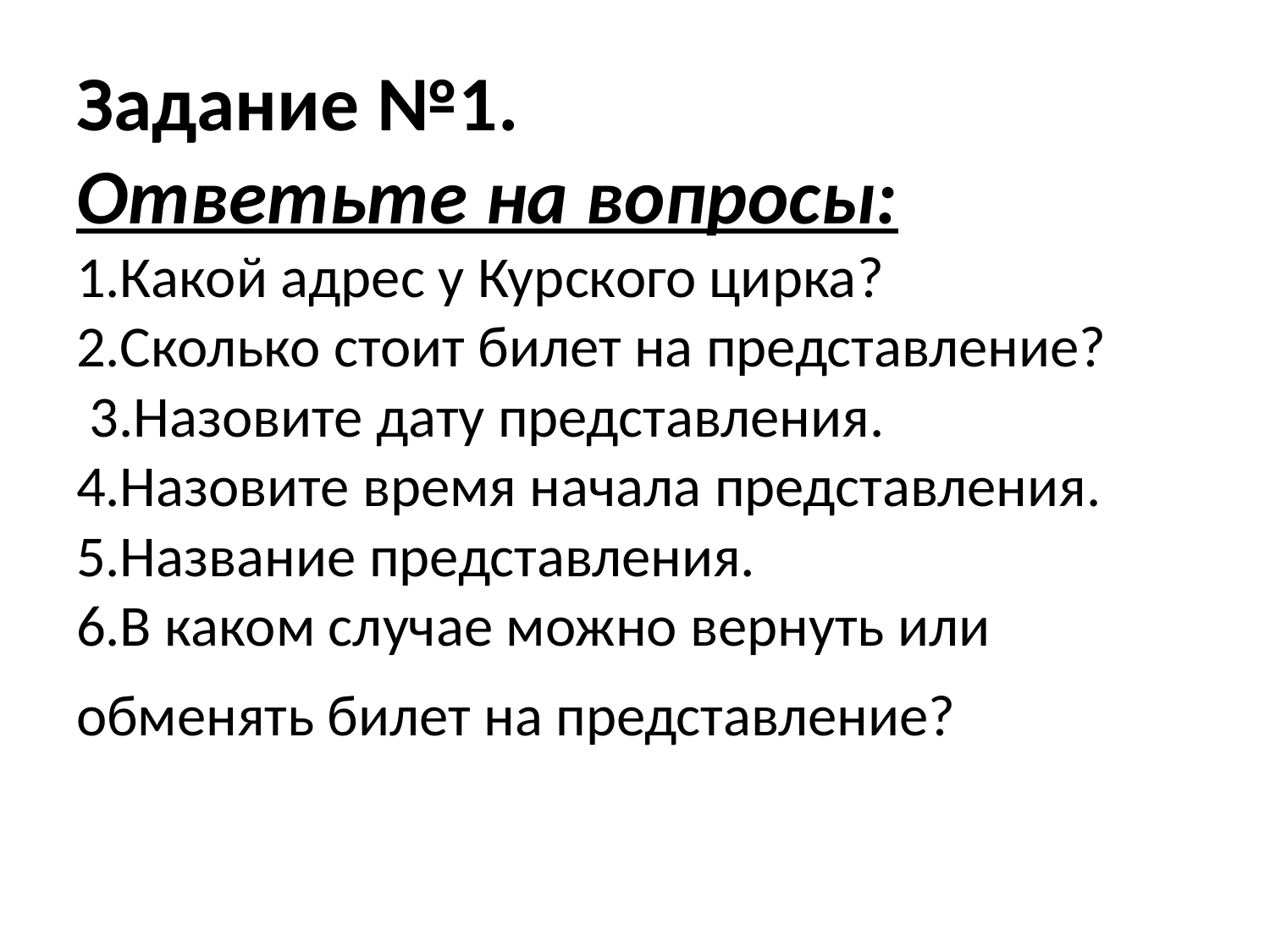

# Задание №1. Ответьте на вопросы: 1.Какой адрес у Курского цирка? 2.Сколько стоит билет на представление?  3.Назовите дату представления.  4.Назовите время начала представления.  5.Название представления. 6.В каком случае можно вернуть или обменять билет на представление?